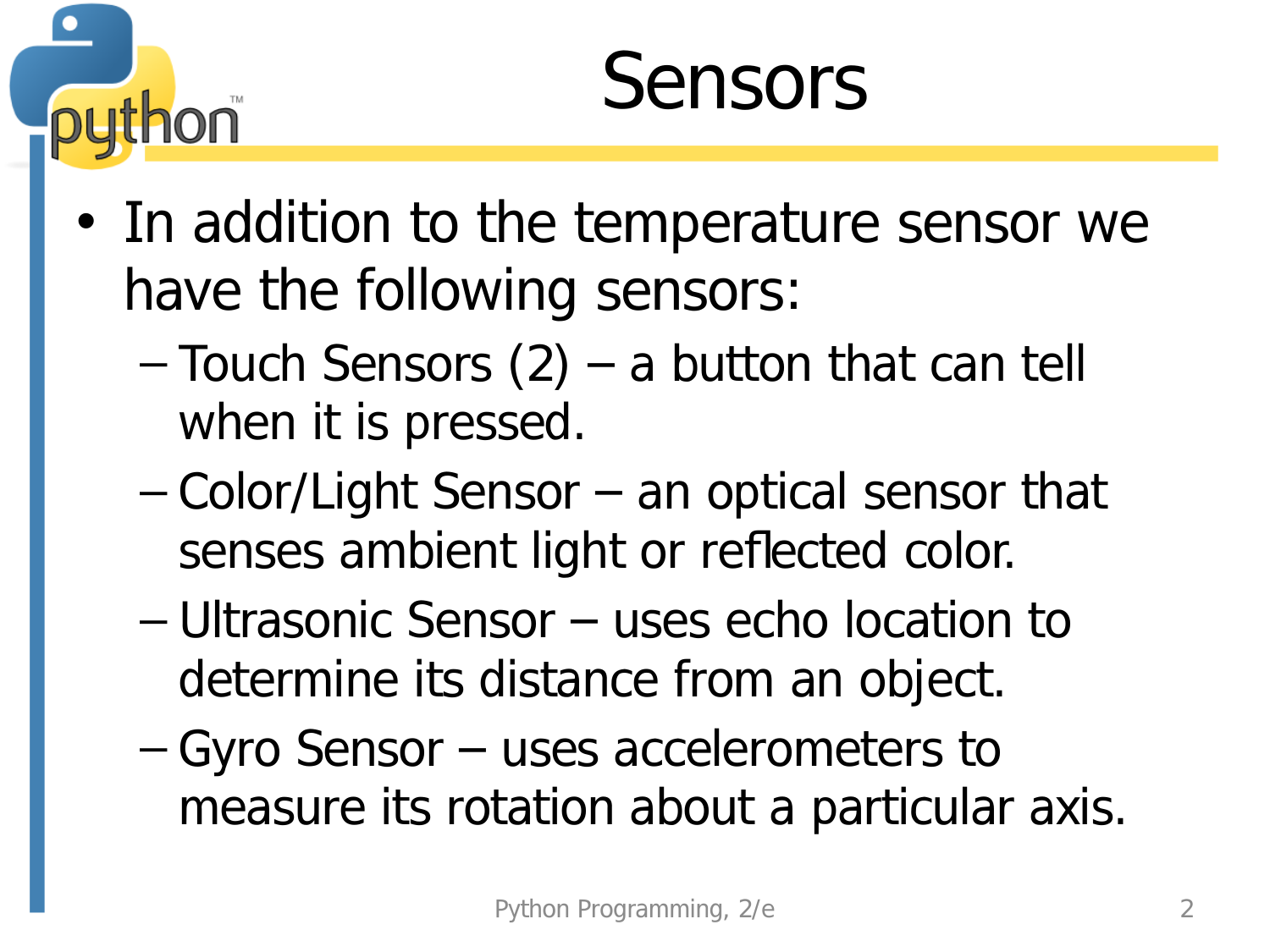

# Sensors
In addition to the temperature sensor we have the following sensors:
Touch Sensors (2) – a button that can tell when it is pressed.
Color/Light Sensor – an optical sensor that senses ambient light or reflected color.
Ultrasonic Sensor – uses echo location to determine its distance from an object.
Gyro Sensor – uses accelerometers to measure its rotation about a particular axis.
Python Programming, 2/e
2